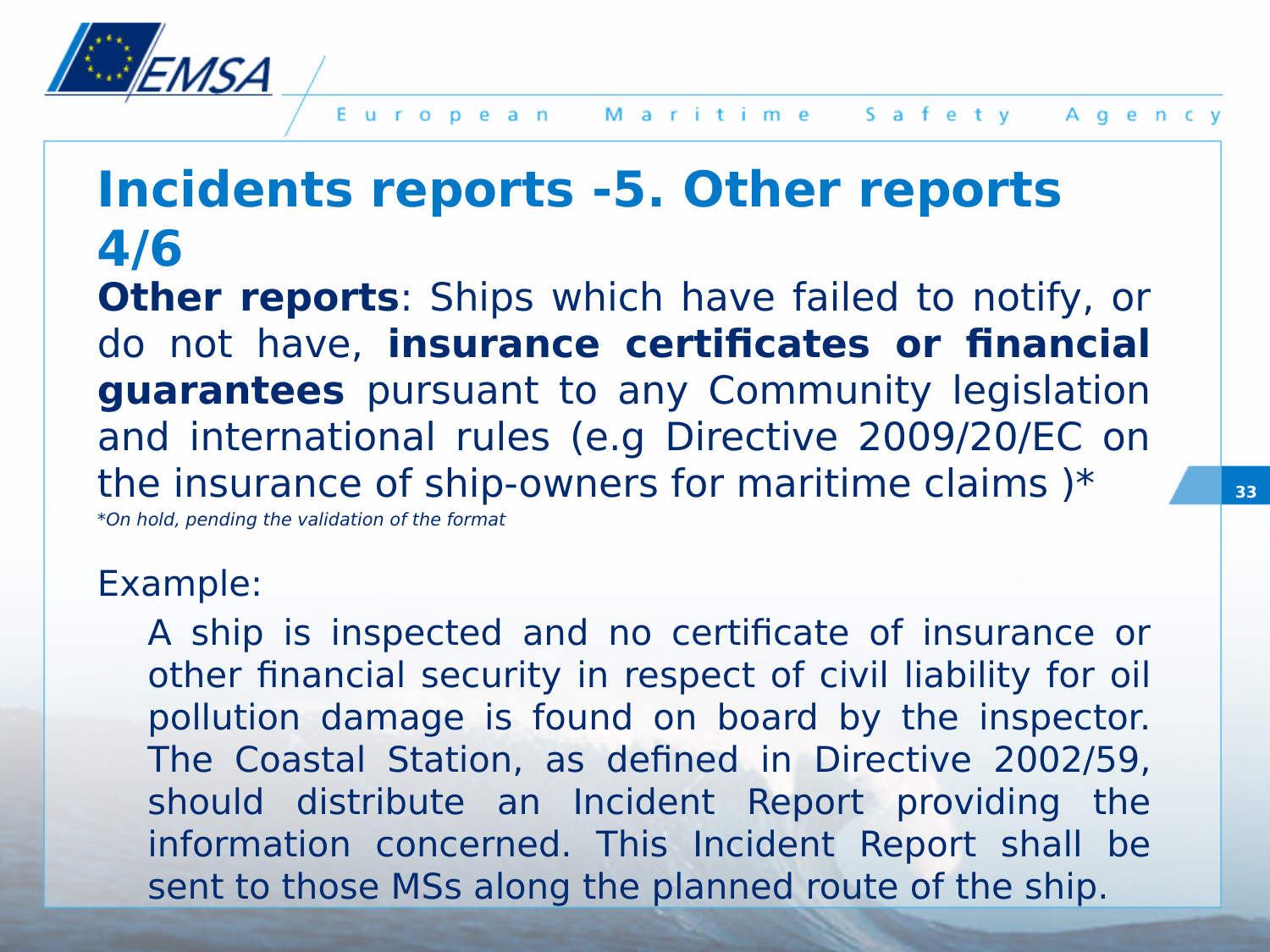

# Incidents reports -5. Other reports 4/6

Other reports: Ships which have failed to notify, or do not have, insurance certificates or financial guarantees pursuant to any Community legislation and international rules (e.g Directive 2009/20/EC on the insurance of ship-owners for maritime claims )*
*On hold, pending the validation of the format

Example:
A ship is inspected and no certificate of insurance or other financial security in respect of civil liability for oil pollution damage is found on board by the inspector. The Coastal Station, as defined in Directive 2002/59, should distribute an Incident Report providing the information concerned. This Incident Report shall be sent to those MSs along the planned route of the ship.

33